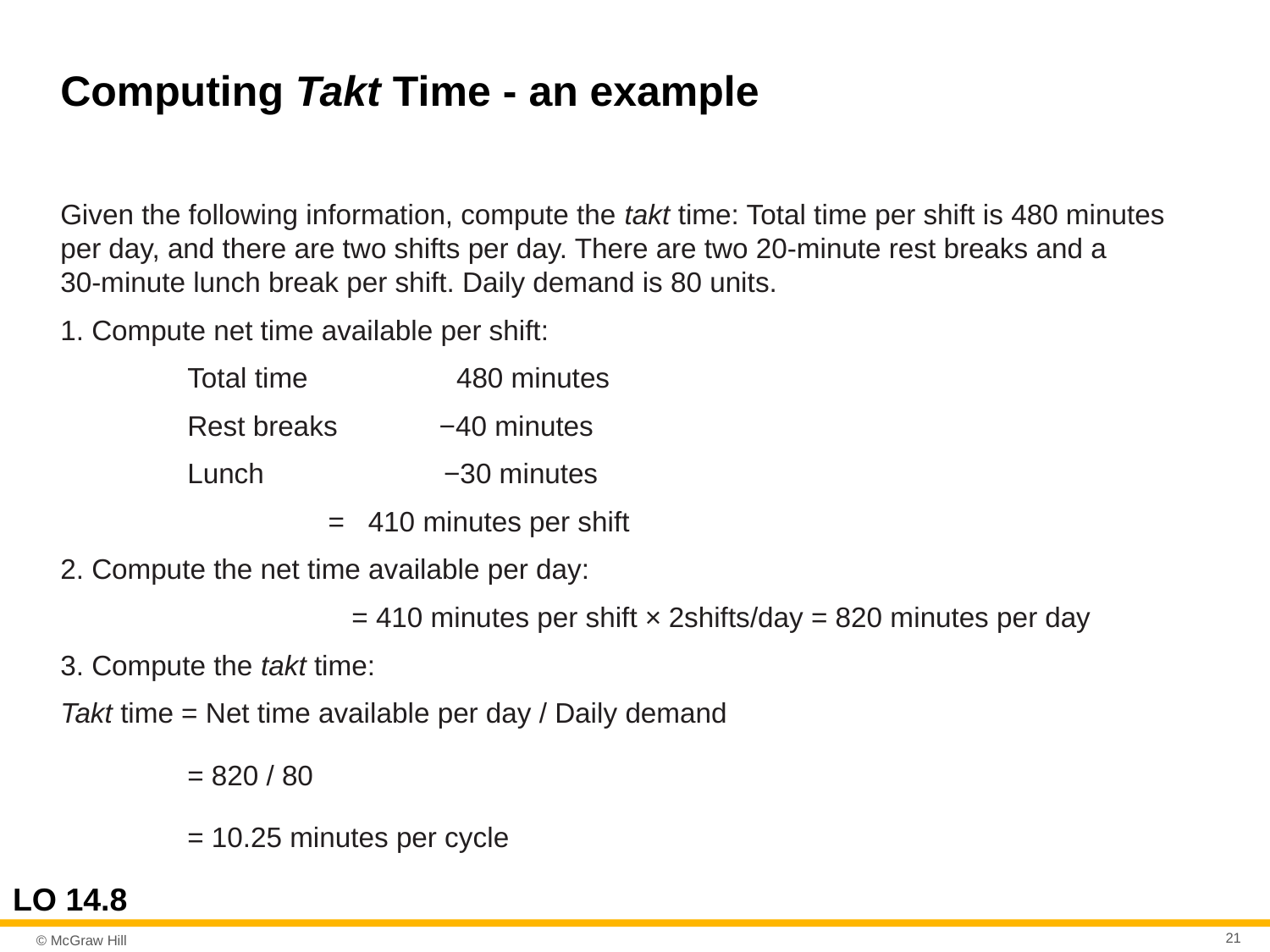

# Computing Takt Time - an example
Given the following information, compute the takt time: Total time per shift is 480 minutes per day, and there are two shifts per day. There are two 20-minute rest breaks and a
30-minute lunch break per shift. Daily demand is 80 units.
1. Compute net time available per shift:
Total time                   480 minutes
Rest breaks             −40 minutes
Lunch                       −30 minutes
                  =   410 minutes per shift
2. Compute the net time available per day:
                     = 410 minutes per shift × 2shifts/day = 820 minutes per day
3. Compute the takt time:
Takt time = Net time available per day / Daily demand
= 820 / 80
= 10.25 minutes per cycle

LO 14.8